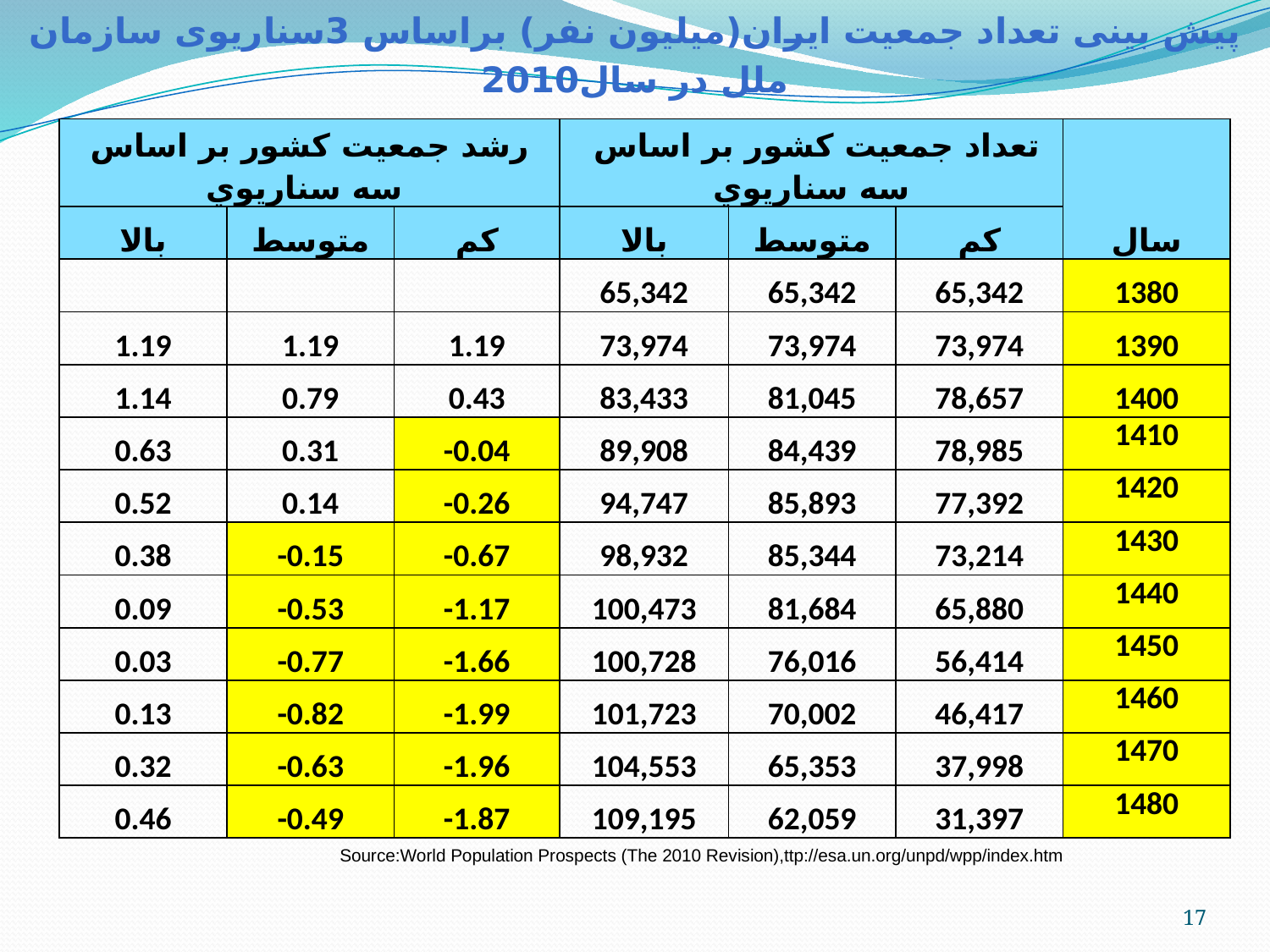

پیش بینی تعداد جمعیت ایران(میلیون نفر) براساس 3سناریوی سازمان ملل در سال2010
| رشد جمعيت كشور بر اساس سه سناريوي |  |  | تعداد جمعيت كشور بر اساس سه سناريوي |  |  | سال |
| --- | --- | --- | --- | --- | --- | --- |
| بالا | متوسط | کم | بالا | متوسط | کم |  |
|  |  |  | 65,342 | 65,342 | 65,342 | 1380 |
| 1.19 | 1.19 | 1.19 | 73,974 | 73,974 | 73,974 | 1390 |
| 1.14 | 0.79 | 0.43 | 83,433 | 81,045 | 78,657 | 1400 |
| 0.63 | 0.31 | -0.04 | 89,908 | 84,439 | 78,985 | 1410 |
| 0.52 | 0.14 | -0.26 | 94,747 | 85,893 | 77,392 | 1420 |
| 0.38 | -0.15 | -0.67 | 98,932 | 85,344 | 73,214 | 1430 |
| 0.09 | -0.53 | -1.17 | 100,473 | 81,684 | 65,880 | 1440 |
| 0.03 | -0.77 | -1.66 | 100,728 | 76,016 | 56,414 | 1450 |
| 0.13 | -0.82 | -1.99 | 101,723 | 70,002 | 46,417 | 1460 |
| 0.32 | -0.63 | -1.96 | 104,553 | 65,353 | 37,998 | 1470 |
| 0.46 | -0.49 | -1.87 | 109,195 | 62,059 | 31,397 | 1480 |
           Source:	World Population Prospects (The 2010 Revision),ttp://esa.un.org/unpd/wpp/index.htm
17